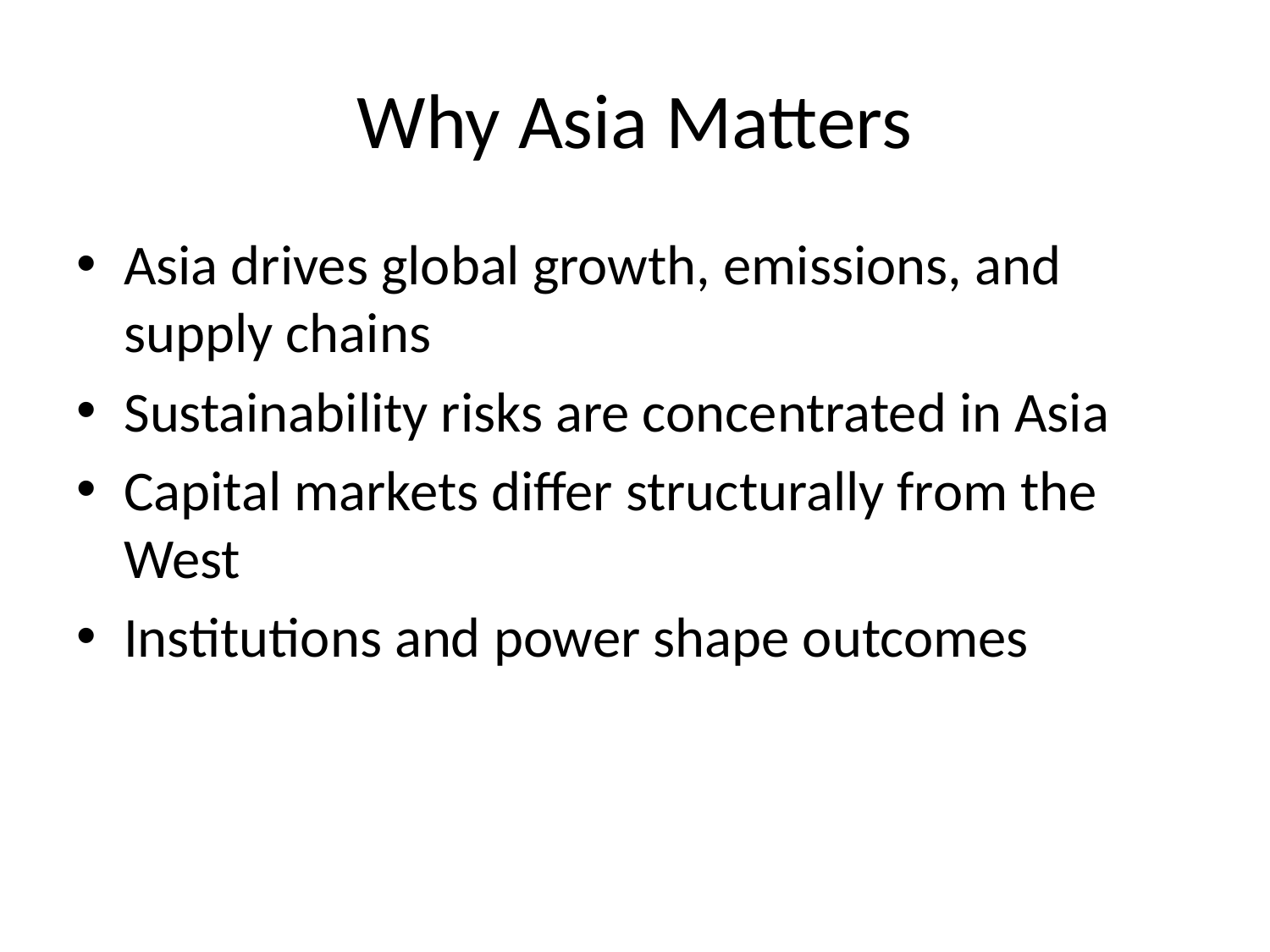

# Why Asia Matters
Asia drives global growth, emissions, and supply chains
Sustainability risks are concentrated in Asia
Capital markets differ structurally from the West
Institutions and power shape outcomes